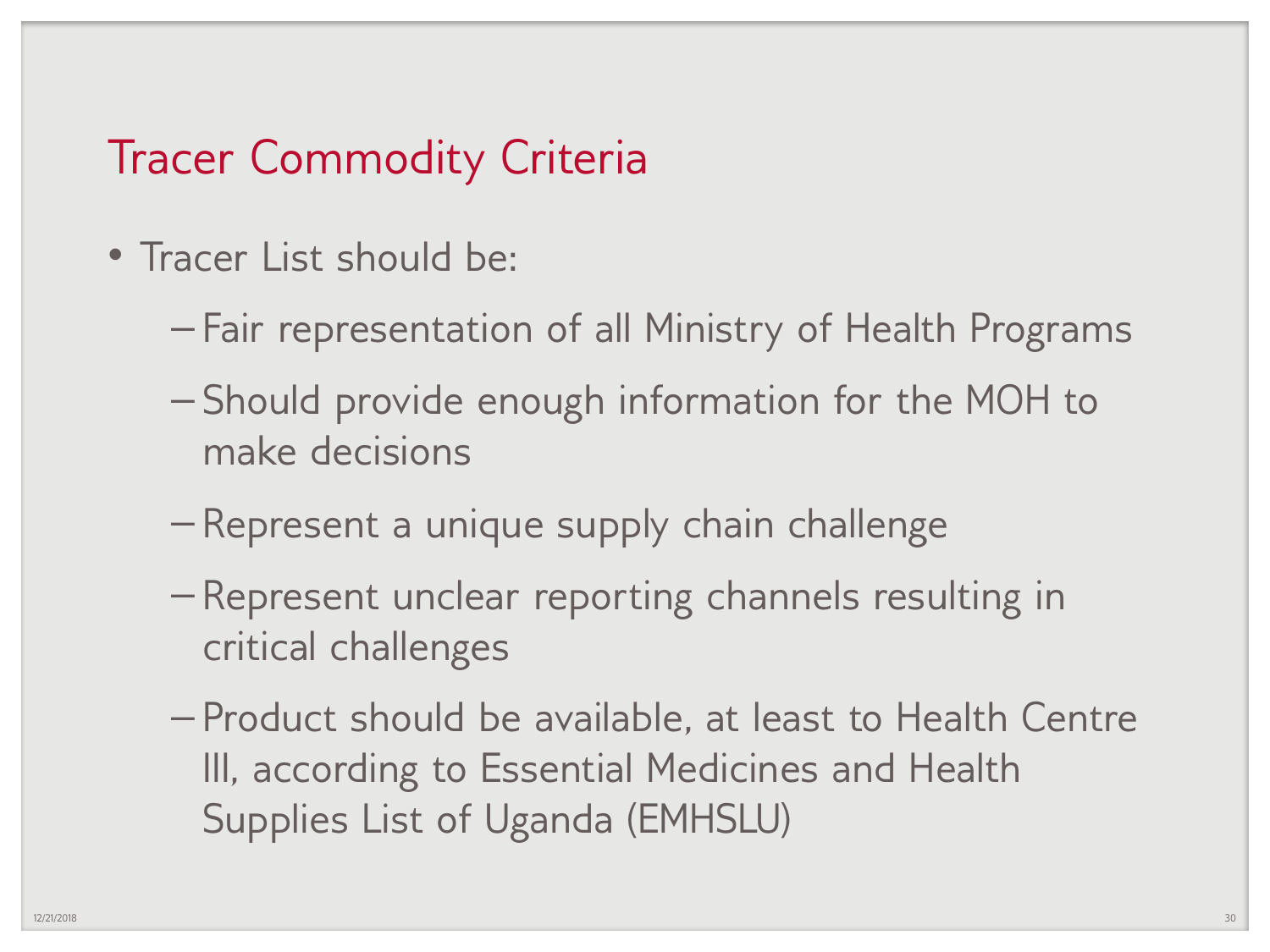

# Tracer Commodity Criteria
Tracer List should be:
Fair representation of all Ministry of Health Programs
Should provide enough information for the MOH to make decisions
Represent a unique supply chain challenge
Represent unclear reporting channels resulting in critical challenges
Product should be available, at least to Health Centre III, according to Essential Medicines and Health Supplies List of Uganda (EMHSLU)

12/21/2018
30